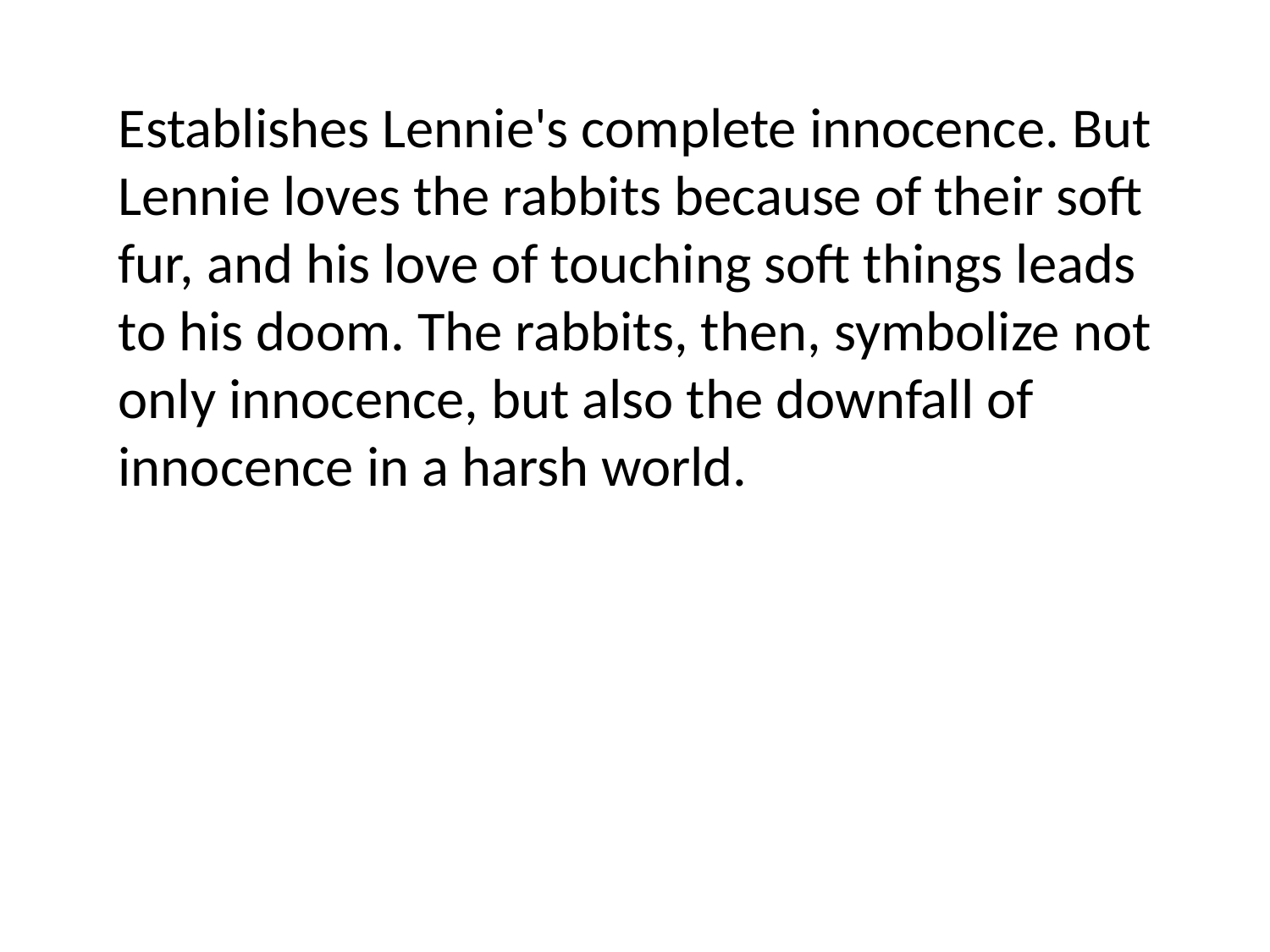

Establishes Lennie's complete innocence. But Lennie loves the rabbits because of their soft fur, and his love of touching soft things leads to his doom. The rabbits, then, symbolize not only innocence, but also the downfall of innocence in a harsh world.